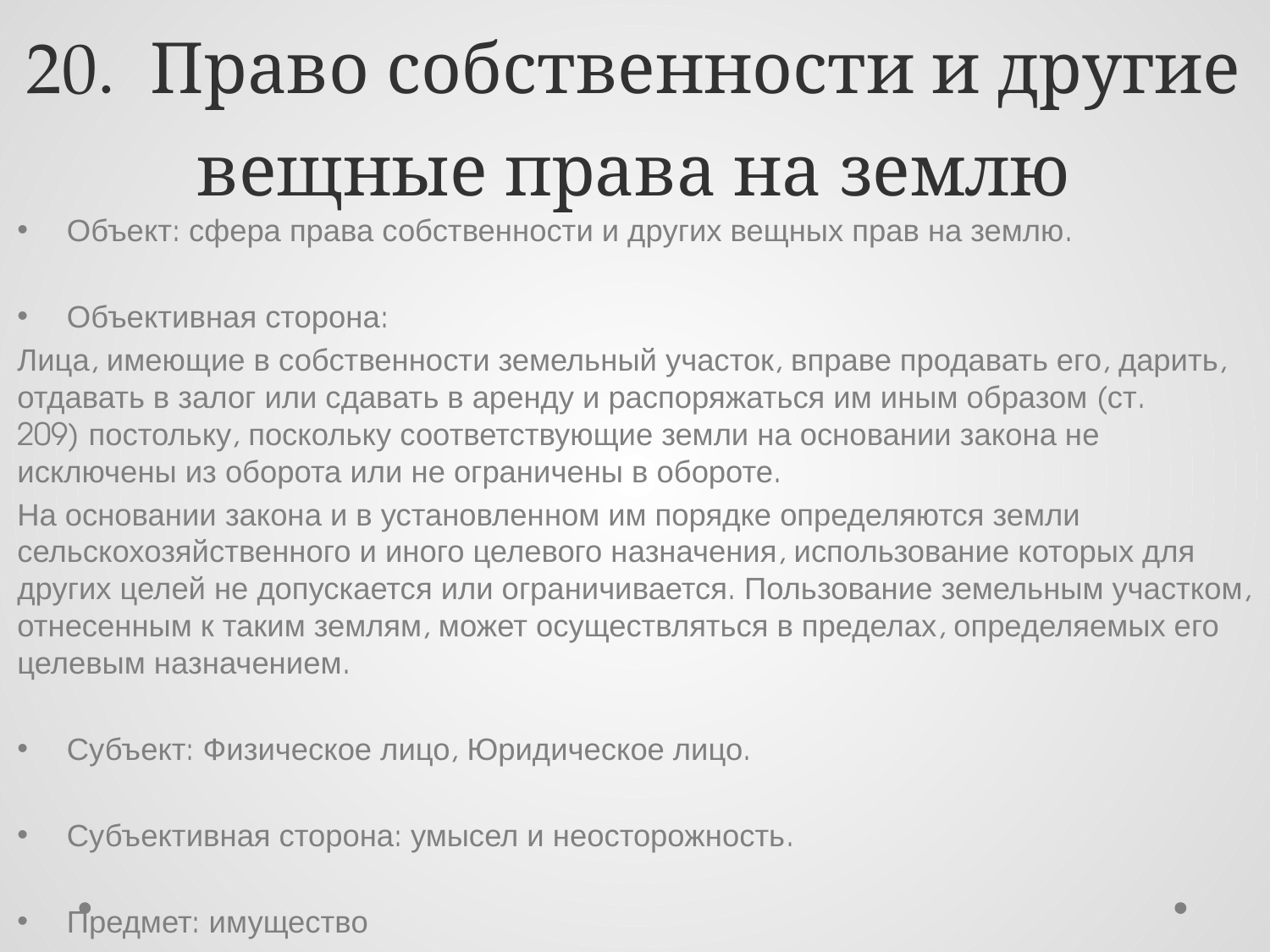

# 20.  Право собственности и другие вещные права на землю
Объект: сфера права собственности и других вещных прав на землю.

Объективная сторона:
Лица, имеющие в собственности земельный участок, вправе продавать его, дарить, отдавать в залог или сдавать в аренду и распоряжаться им иным образом (ст. 209) постольку, поскольку соответствующие земли на основании закона не исключены из оборота или не ограничены в обороте.
На основании закона и в установленном им порядке определяются земли сельскохозяйственного и иного целевого назначения, использование которых для других целей не допускается или ограничивается. Пользование земельным участком, отнесенным к таким землям, может осуществляться в пределах, определяемых его целевым назначением.

Субъект: Физическое лицо, Юридическое лицо.

Субъективная сторона: умысел и неосторожность.

Предмет: имущество